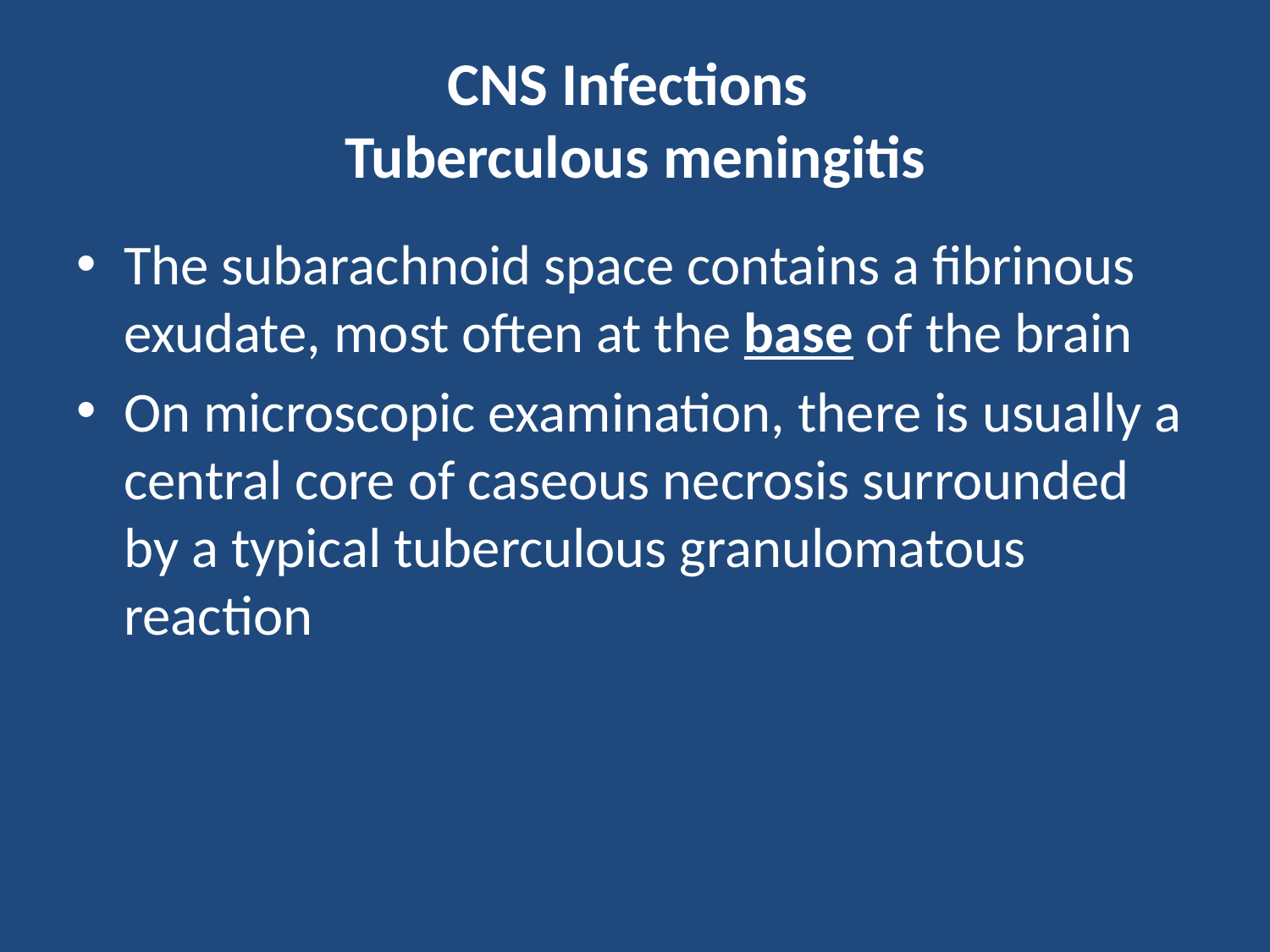

# CNS Infections Tuberculous meningitis
The subarachnoid space contains a fibrinous exudate, most often at the base of the brain
On microscopic examination, there is usually a central core of caseous necrosis surrounded by a typical tuberculous granulomatous reaction